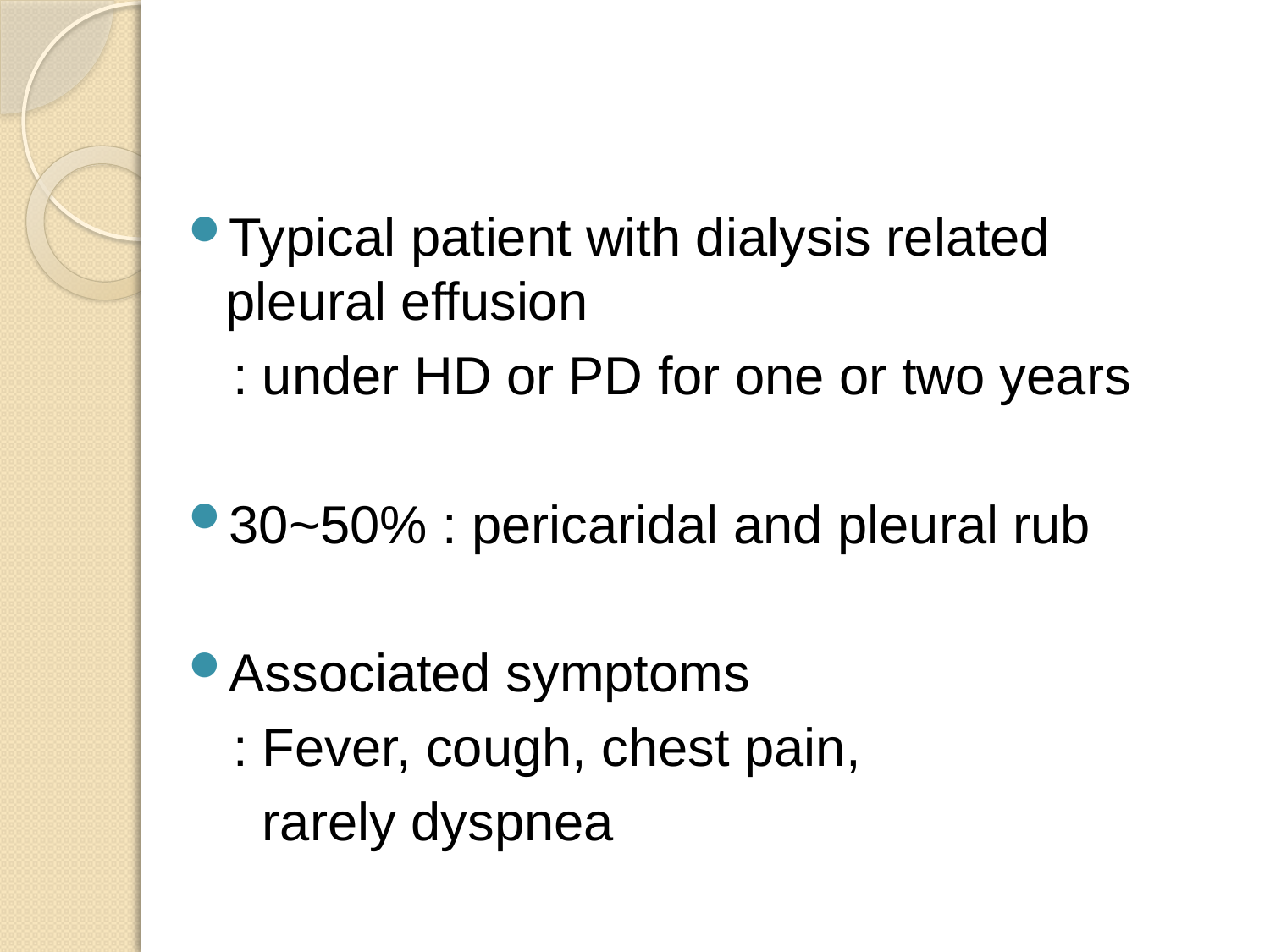

#
Typical patient with dialysis related pleural effusion
   : under HD or PD for one or two years

30~50% : pericaridal and pleural rub

Associated symptoms
   : Fever, cough, chest pain,
     rarely dyspnea